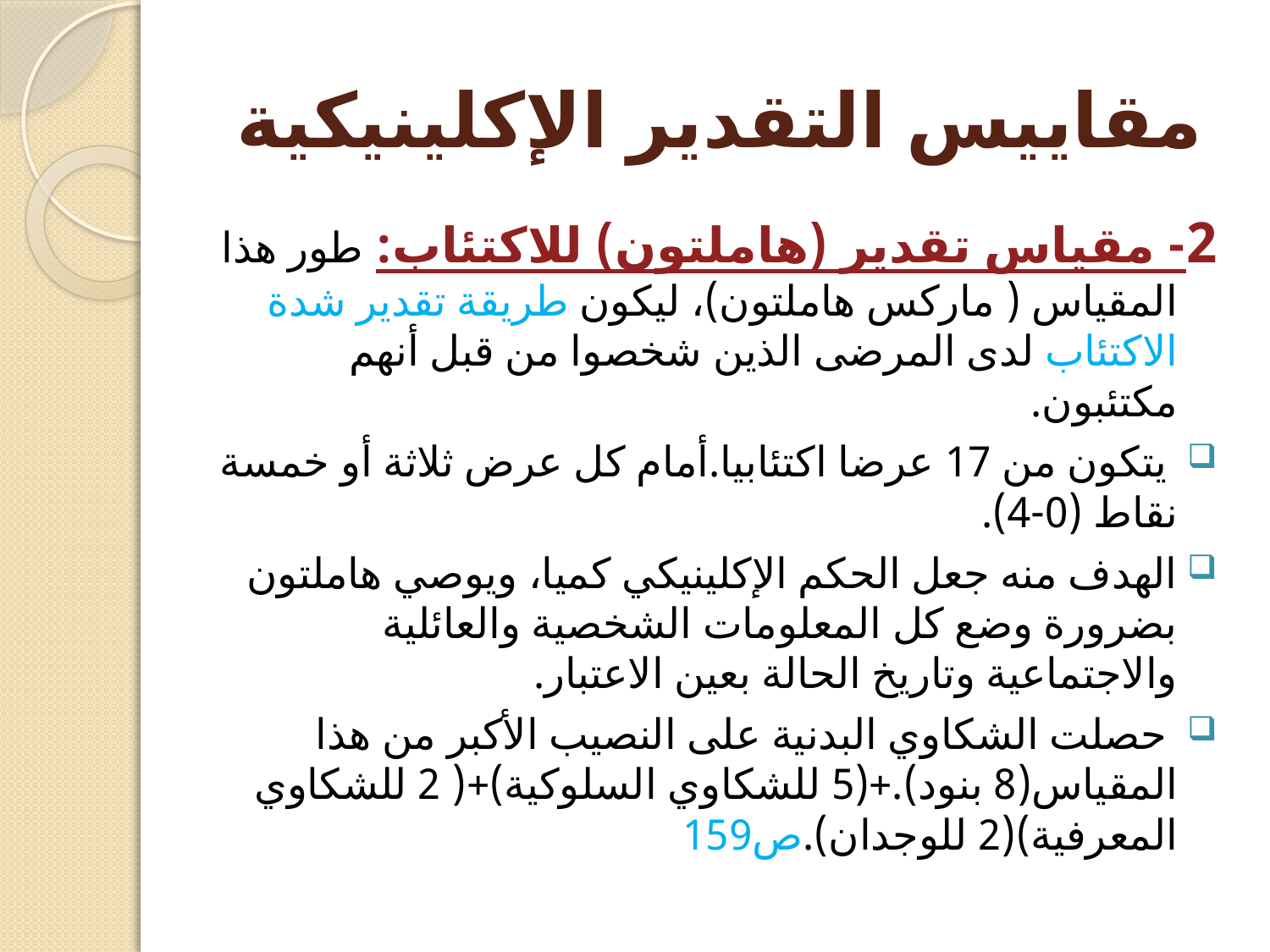

# مقاييس التقدير الإكلينيكية
2- مقياس تقدير (هاملتون) للاكتئاب: طور هذا المقياس ( ماركس هاملتون)، ليكون طريقة تقدير شدة الاكتئاب لدى المرضى الذين شخصوا من قبل أنهم مكتئبون.
 يتكون من 17 عرضا اكتئابيا.أمام كل عرض ثلاثة أو خمسة نقاط (0-4).
الهدف منه جعل الحكم الإكلينيكي كميا، ويوصي هاملتون بضرورة وضع كل المعلومات الشخصية والعائلية والاجتماعية وتاريخ الحالة بعين الاعتبار.
 حصلت الشكاوي البدنية على النصيب الأكبر من هذا المقياس(8 بنود).+(5 للشكاوي السلوكية)+( 2 للشكاوي المعرفية)(2 للوجدان).ص159